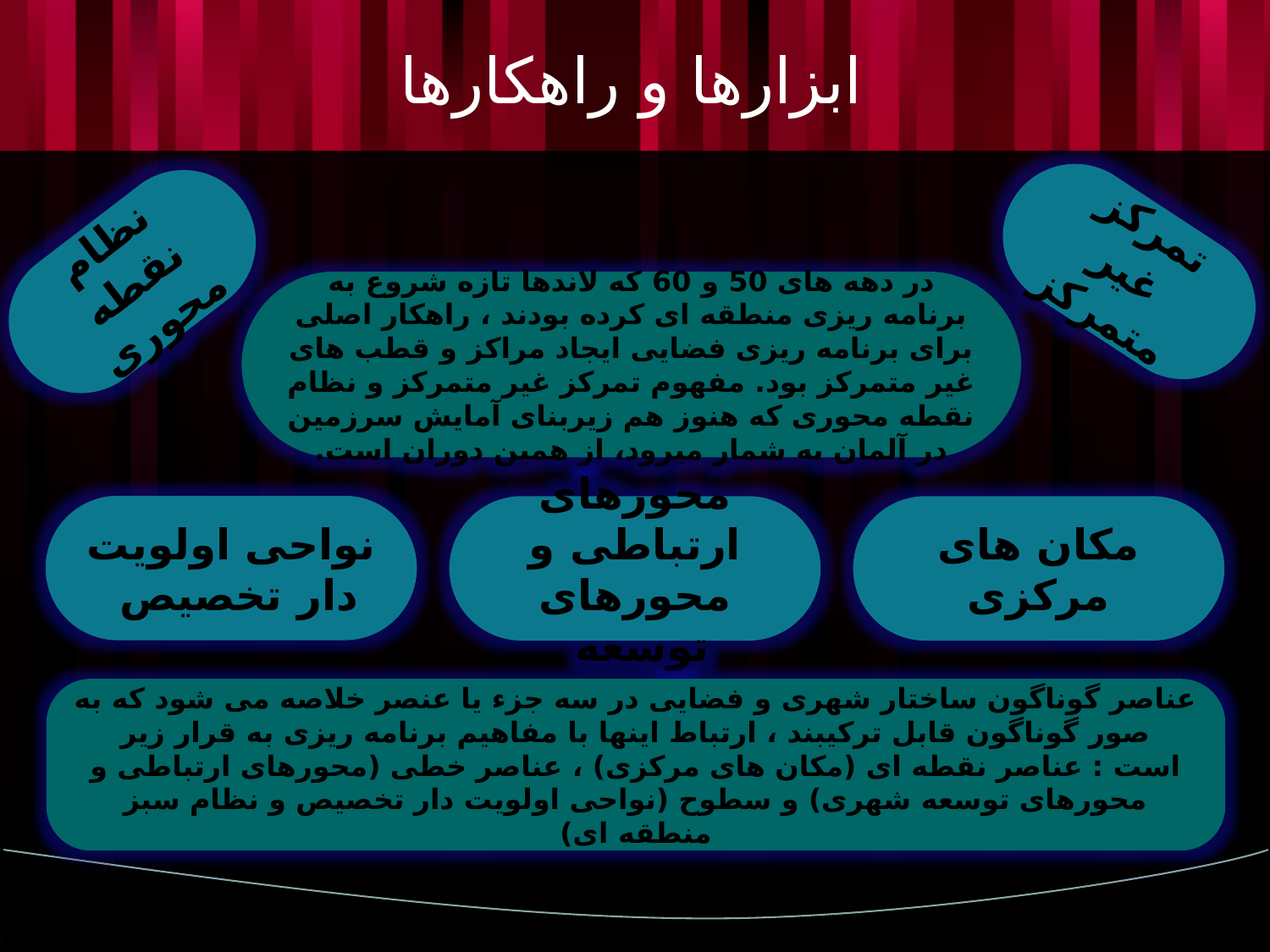

# ابزارها و راهکارها
تمرکز غیر متمرکز
نظام نقطه محوری
در دهه های 50 و 60 که لاندها تازه شروع به برنامه ریزی منطقه ای کرده بودند ، راهکار اصلی برای برنامه ریزی فضایی ایجاد مراکز و قطب های غیر متمرکز بود. مفهوم تمرکز غیر متمرکز و نظام نقطه محوری که هنوز هم زیربنای آمایش سرزمین در آلمان به شمار میرود، از همین دوران است.
نواحی اولویت دار تخصیص
محورهای ارتباطی و محورهای توسعه
مکان های مرکزی
عناصر گوناگون ساختار شهری و فضایی در سه جزء یا عنصر خلاصه می شود که به صور گوناگون قابل ترکیبند ، ارتباط اینها با مفاهیم برنامه ریزی به قرار زیر است : عناصر نقطه ای (مکان های مرکزی) ، عناصر خطی (محورهای ارتباطی و محورهای توسعه شهری) و سطوح (نواحی اولویت دار تخصیص و نظام سبز منطقه ای)